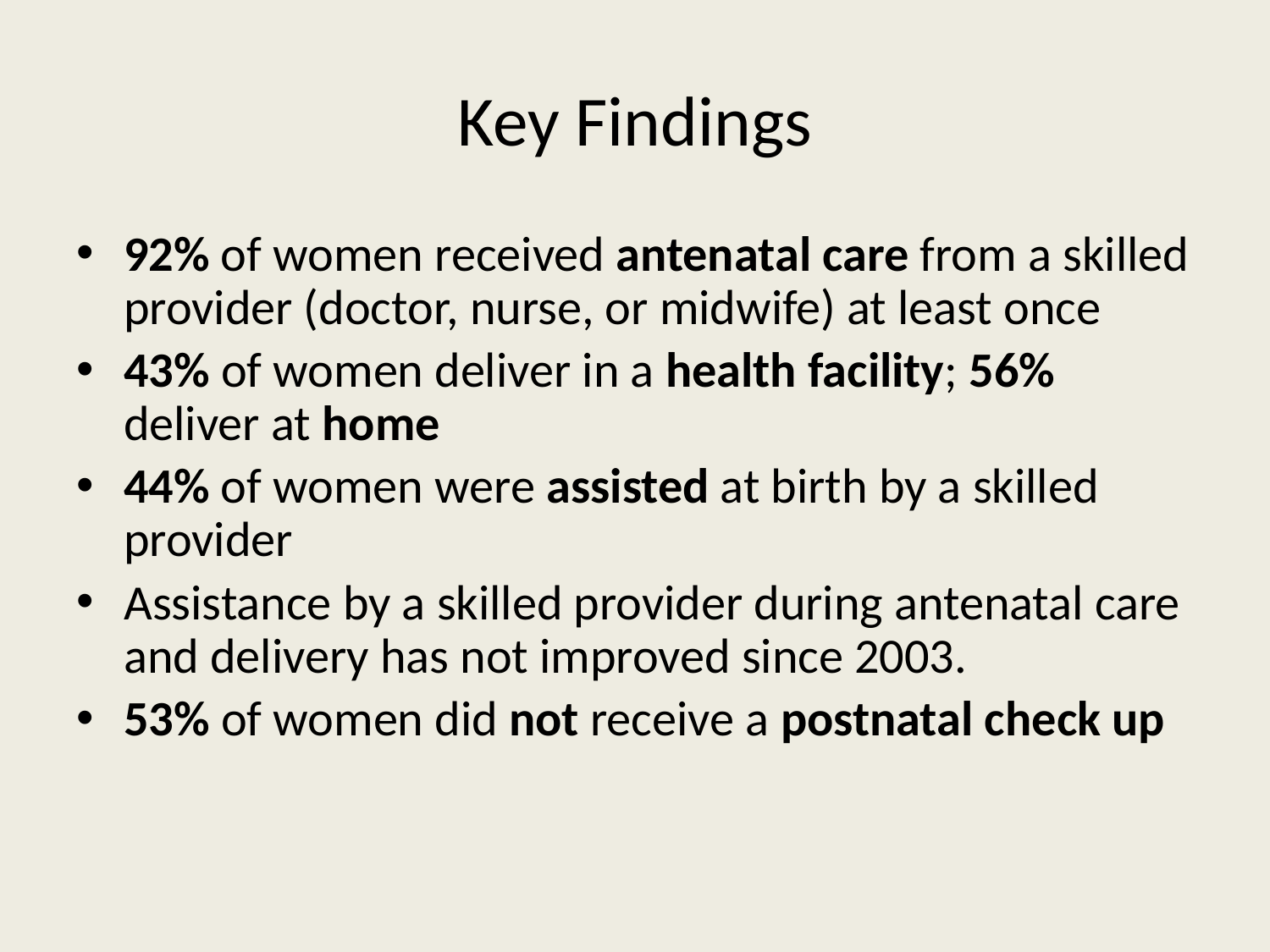

# Key Findings
92% of women received antenatal care from a skilled provider (doctor, nurse, or midwife) at least once
43% of women deliver in a health facility; 56% deliver at home
44% of women were assisted at birth by a skilled provider
Assistance by a skilled provider during antenatal care and delivery has not improved since 2003.
53% of women did not receive a postnatal check up